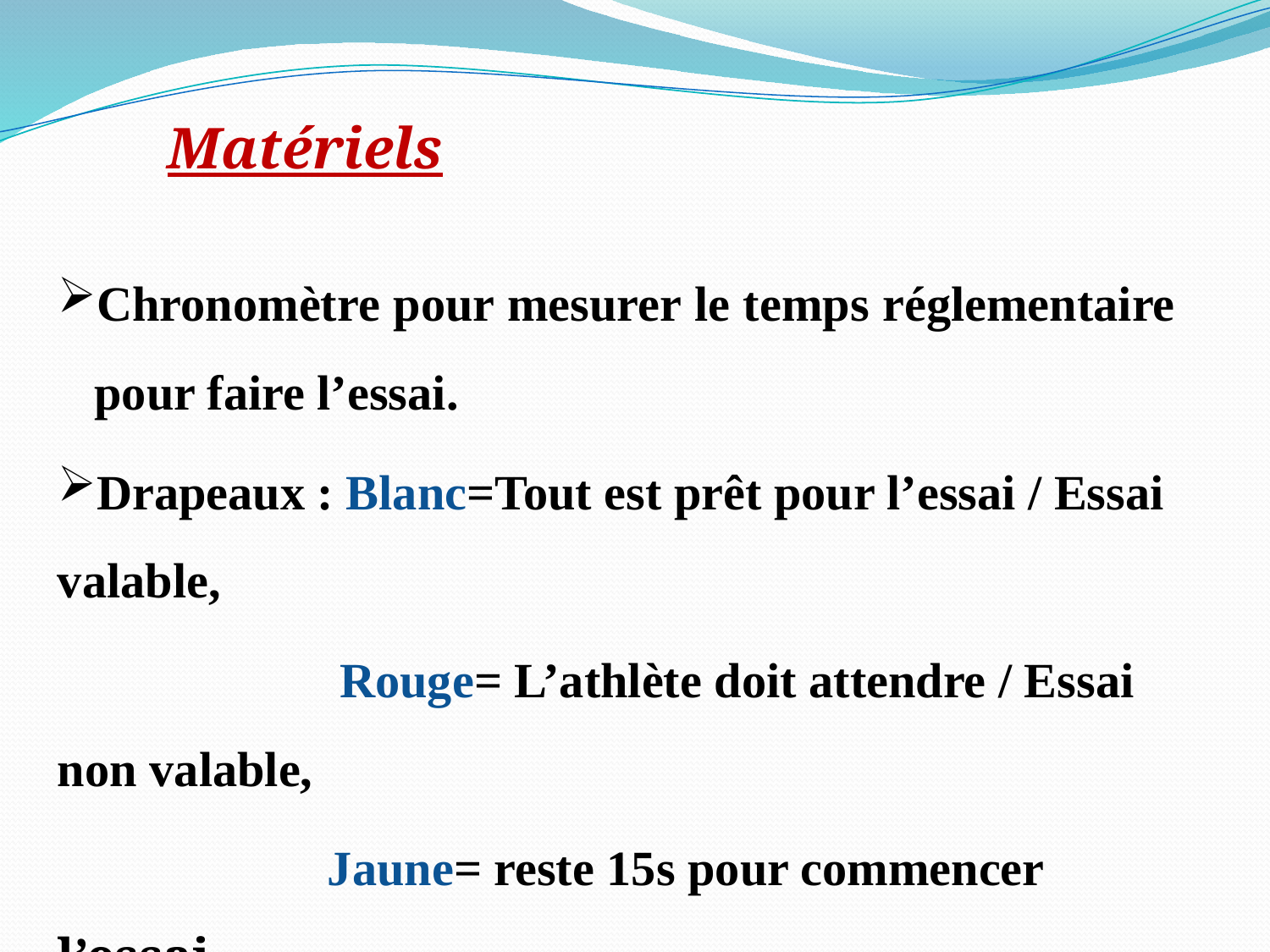

Matériels
Chronomètre pour mesurer le temps réglementaire      pour faire l’essai.
Drapeaux : Blanc=Tout est prêt pour l’essai / Essai valable,
                       Rouge= L’athlète doit attendre / Essai non valable,
                      Jaune= reste 15s pour commencer l’essai